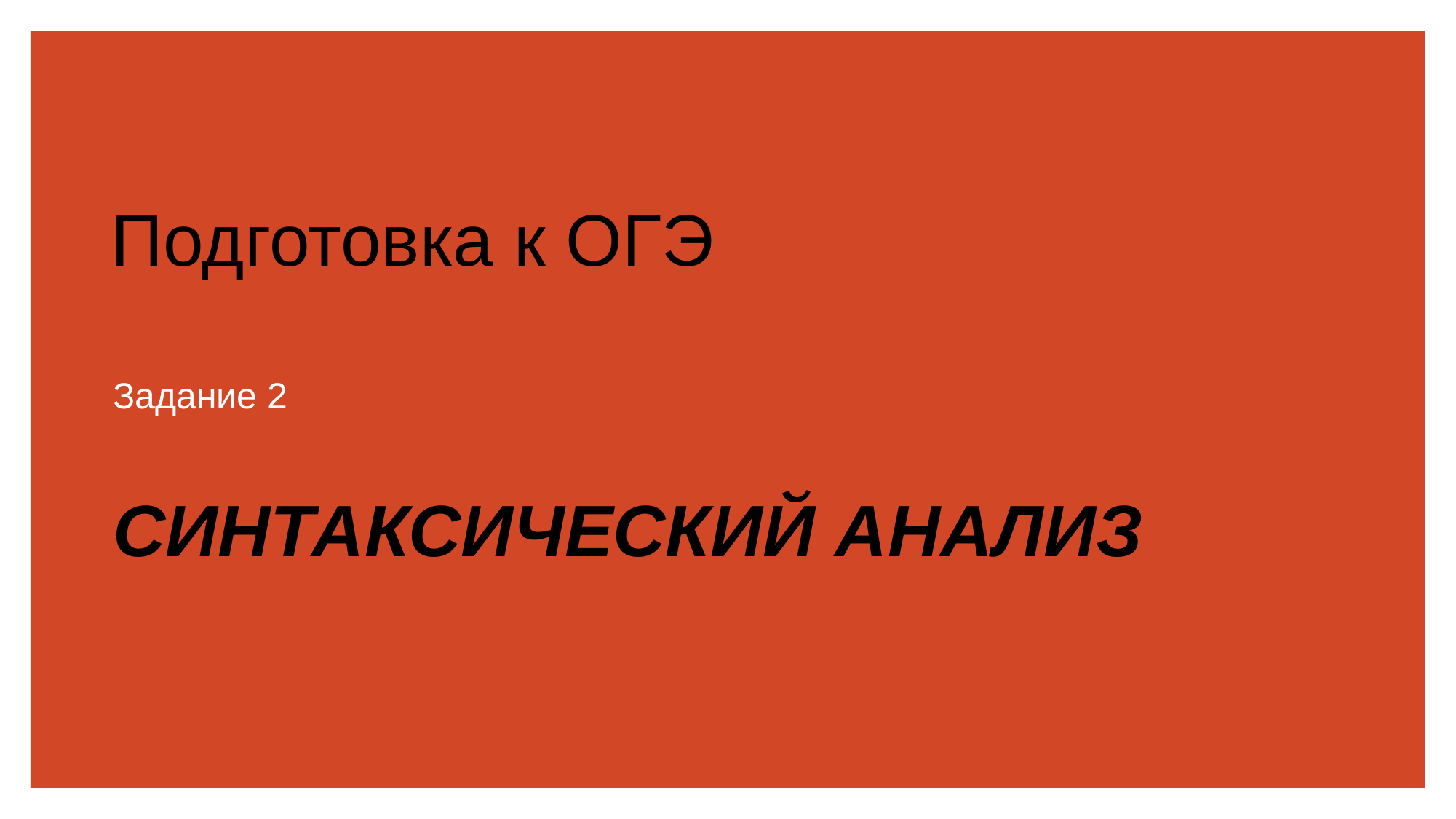

# Подготовка к ОГЭ
Задание 2
СИНТАКСИЧЕСКИЙ АНАЛИЗ